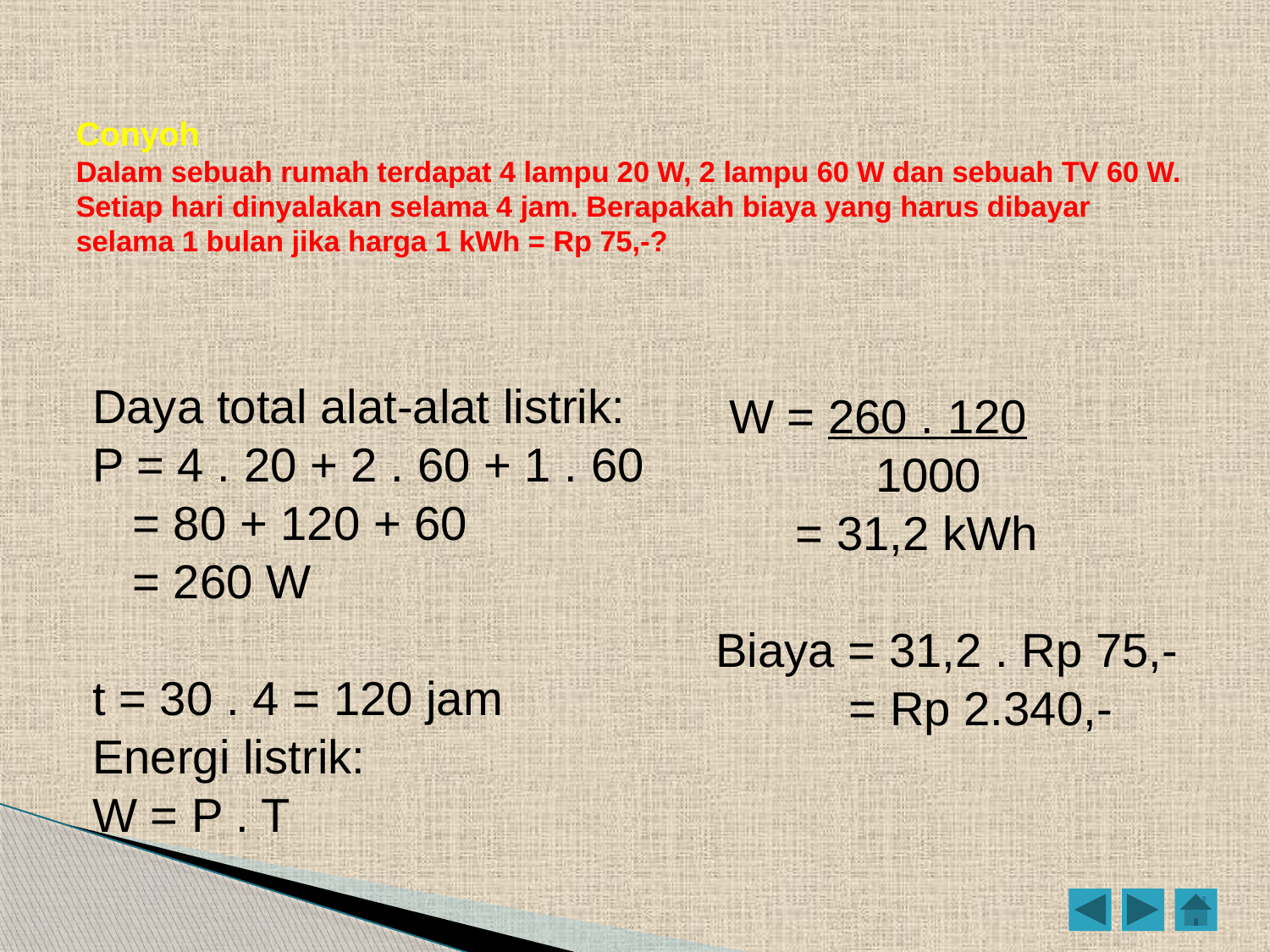

# Conyoh Dalam sebuah rumah terdapat 4 lampu 20 W, 2 lampu 60 W dan sebuah TV 60 W. Setiap hari dinyalakan selama 4 jam. Berapakah biaya yang harus dibayar selama 1 bulan jika harga 1 kWh = Rp 75,-?
Daya total alat-alat listrik:
P = 4 . 20 + 2 . 60 + 1 . 60
   = 80 + 120 + 60
   = 260 W

t = 30 . 4 = 120 jam
Energi listrik:
W = P . T

 W = 260 . 120
            1000
      = 31,2 kWh

Biaya = 31,2 . Rp 75,-
          = Rp 2.340,-